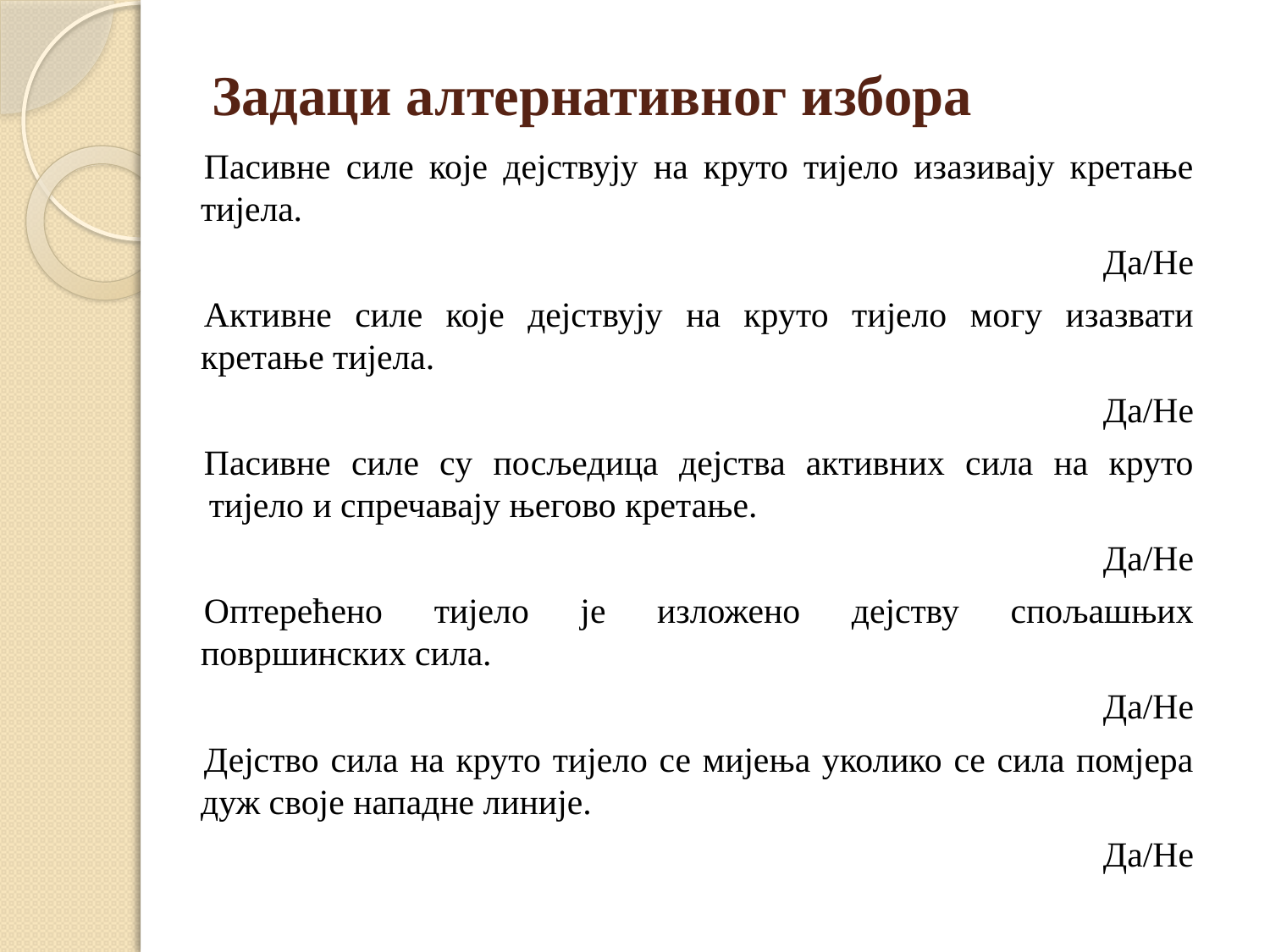

# Задаци алтернативног избора
Пасивне силе које дејствују на круто тијело изазивају кретање тијела.
Да/Не
Активне силе које дејствују на круто тијело могу изазвати кретање тијела.
Да/Не
Пасивне силе су посљедица дејства активних сила на круто тијело и спречавају његово кретање.
Да/Не
Оптерећено тијело је изложено дејству спољашњих површинских сила.
Да/Не
Дејство сила на круто тијело се мијења уколико се сила помјера дуж своје нападне линије.
Да/Не